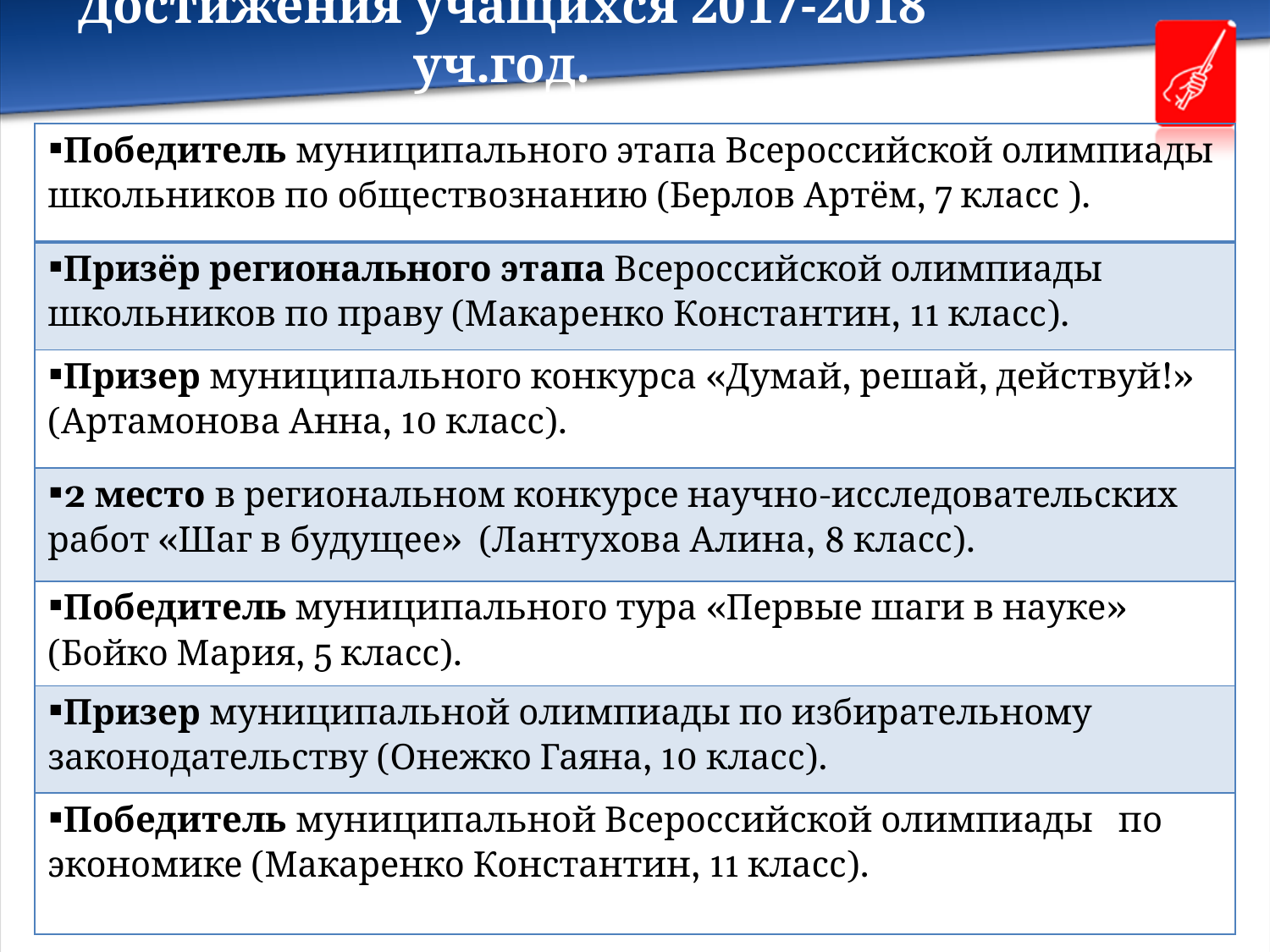

# Достижения учащихся 2017-2018 уч.год.
| Победитель муниципального этапа Всероссийской олимпиады школьников по обществознанию (Берлов Артём, 7 класс ). |
| --- |
| Призёр регионального этапа Всероссийской олимпиады школьников по праву (Макаренко Константин, 11 класс). |
| Призер муниципального конкурса «Думай, решай, действуй!» (Артамонова Анна, 10 класс). |
| 2 место в региональном конкурсе научно-исследовательских работ «Шаг в будущее» (Лантухова Алина, 8 класс). |
| Победитель муниципального тура «Первые шаги в науке» (Бойко Мария, 5 класс). |
| Призер муниципальной олимпиады по избирательному законодательству (Онежко Гаяна, 10 класс). |
| Победитель муниципальной Всероссийской олимпиады по экономике (Макаренко Константин, 11 класс). |